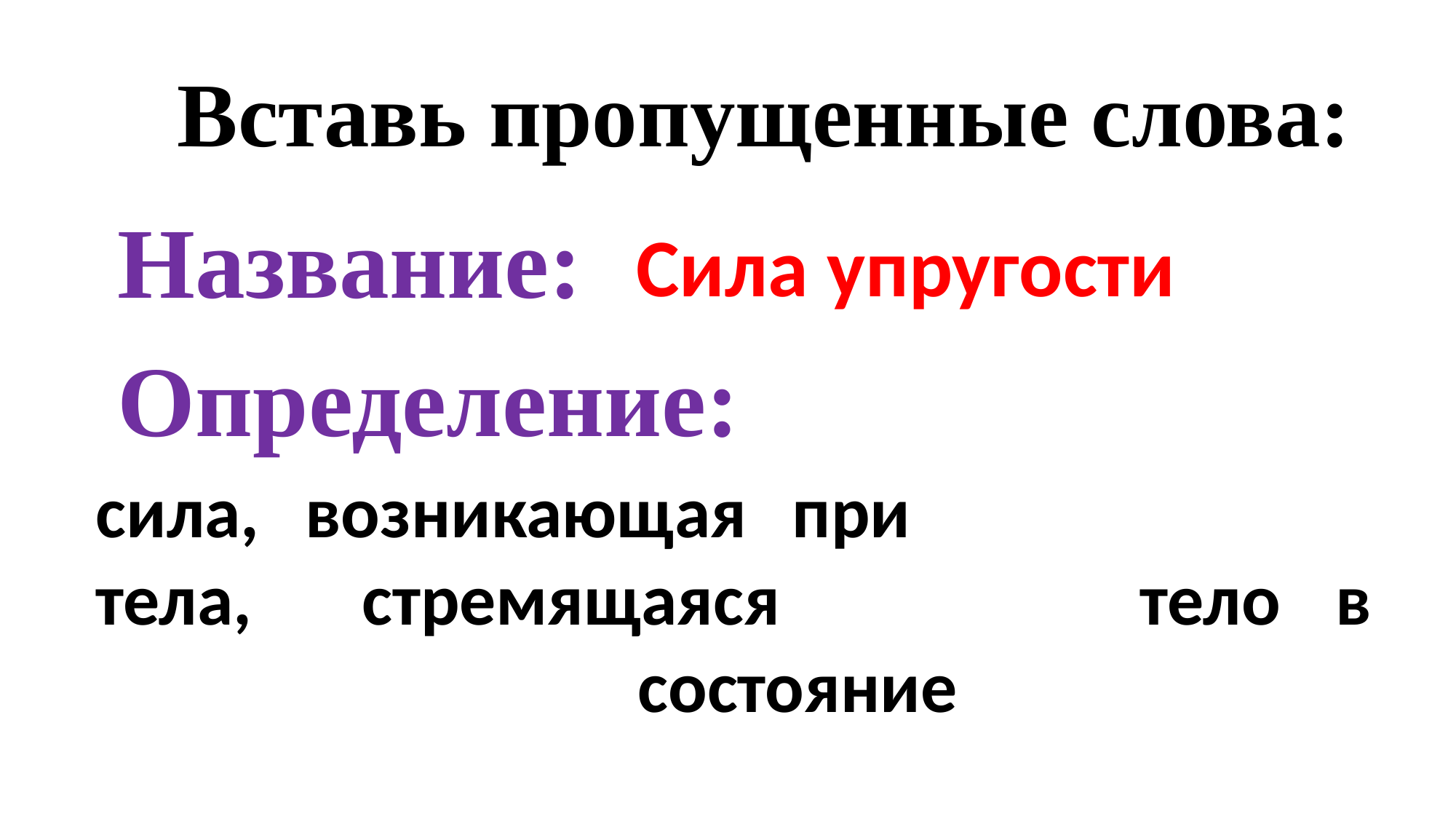

Вставь пропущенные слова:
Название:
Определение:

Сила упругости
сила, возникающая при деформации тела,  стремящаяся вернуть тело в первоначальное состояние